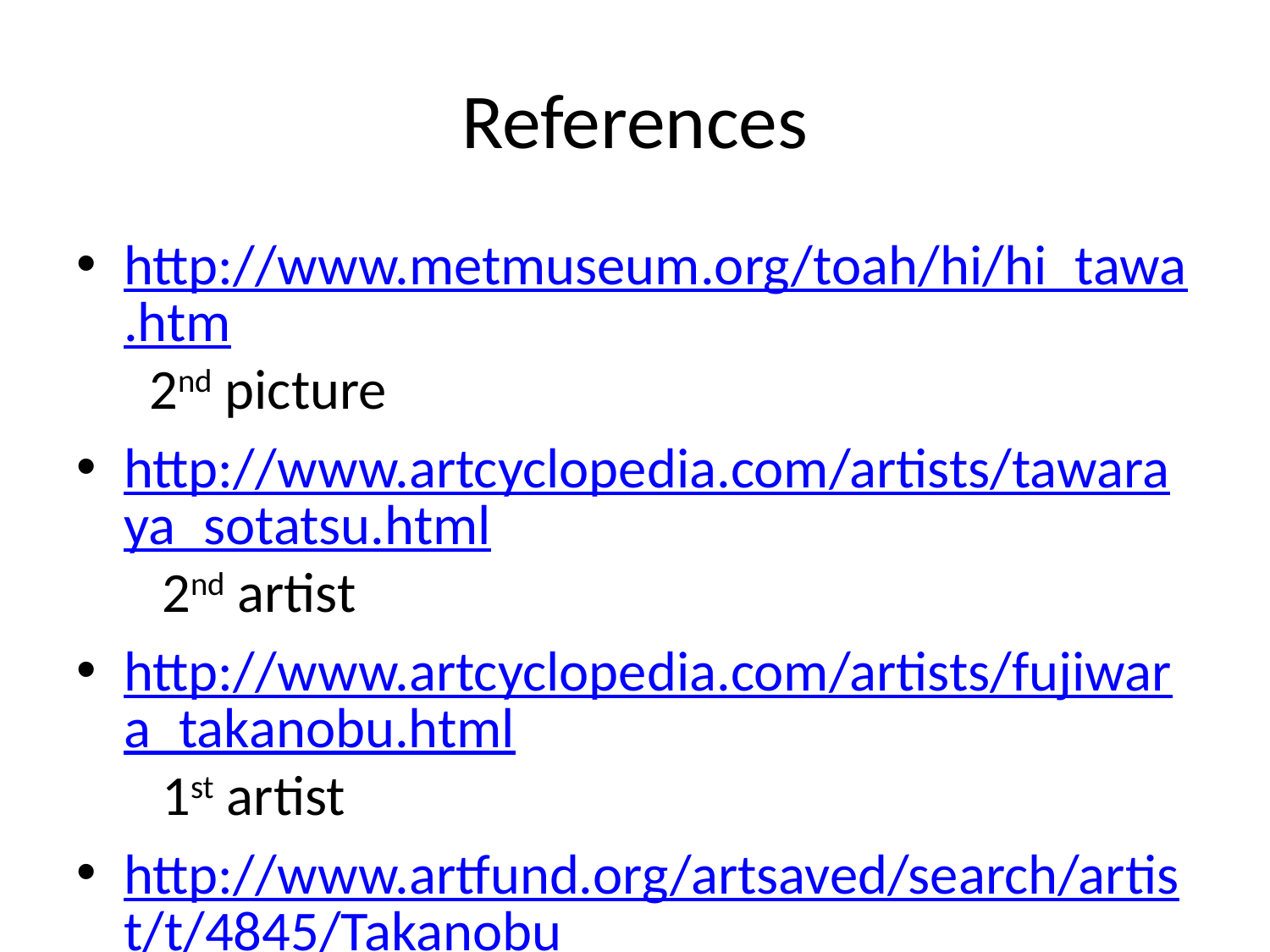

# References
http://www.metmuseum.org/toah/hi/hi_tawa.htm  2nd picture
http://www.artcyclopedia.com/artists/tawaraya_sotatsu.html   2nd artist
http://www.artcyclopedia.com/artists/fujiwara_takanobu.html   1st artist
http://www.artfund.org/artsaved/search/artist/t/4845/Takanobu   1st picture